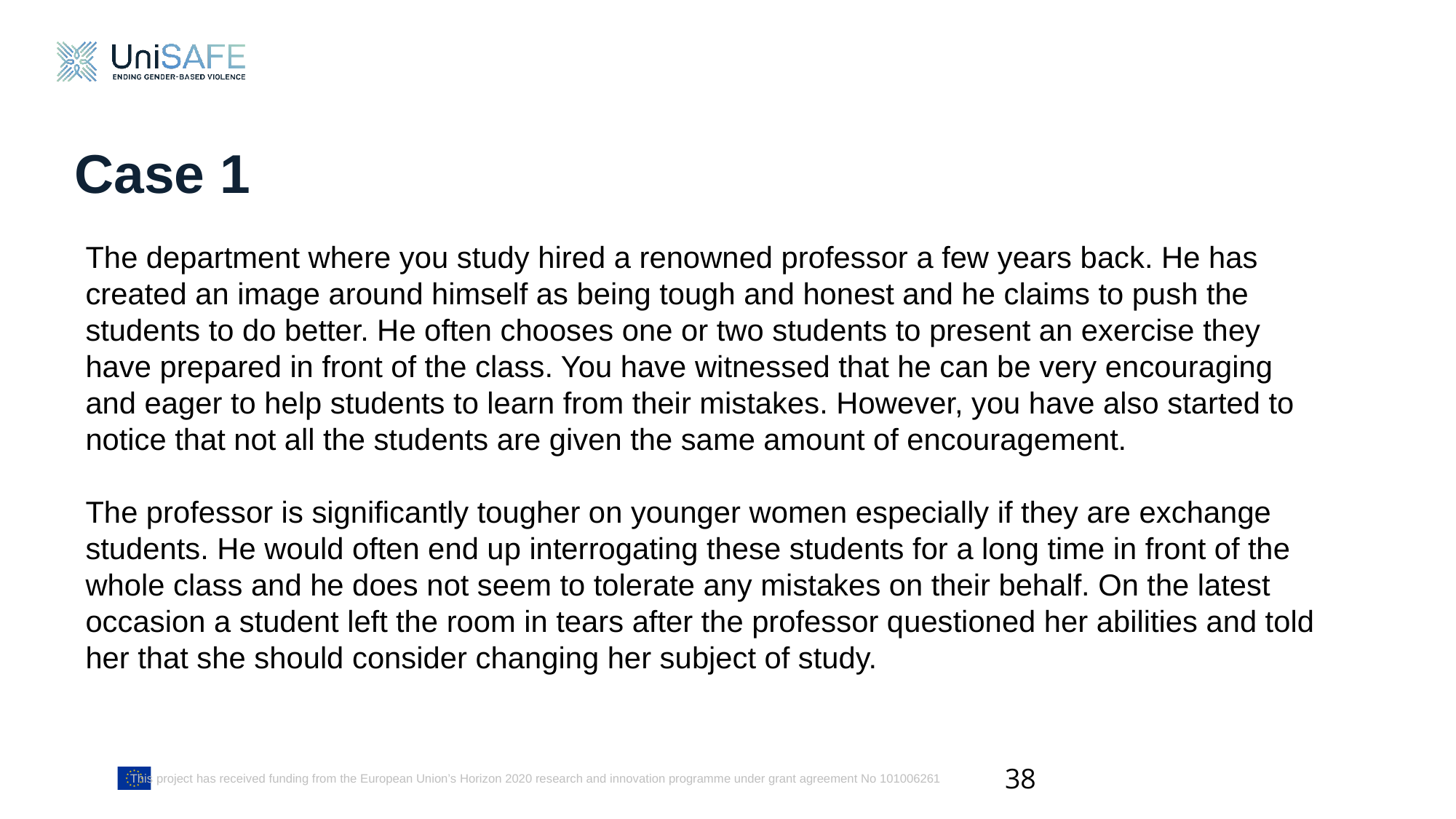

# Case 1
The department where you study hired a renowned professor a few years back. He has created an image around himself as being tough and honest and he claims to push the students to do better. He often chooses one or two students to present an exercise they have prepared in front of the class. You have witnessed that he can be very encouraging and eager to help students to learn from their mistakes. However, you have also started to notice that not all the students are given the same amount of encouragement.

The professor is significantly tougher on younger women especially if they are exchange students. He would often end up interrogating these students for a long time in front of the whole class and he does not seem to tolerate any mistakes on their behalf. On the latest occasion a student left the room in tears after the professor questioned her abilities and told her that she should consider changing her subject of study.
38